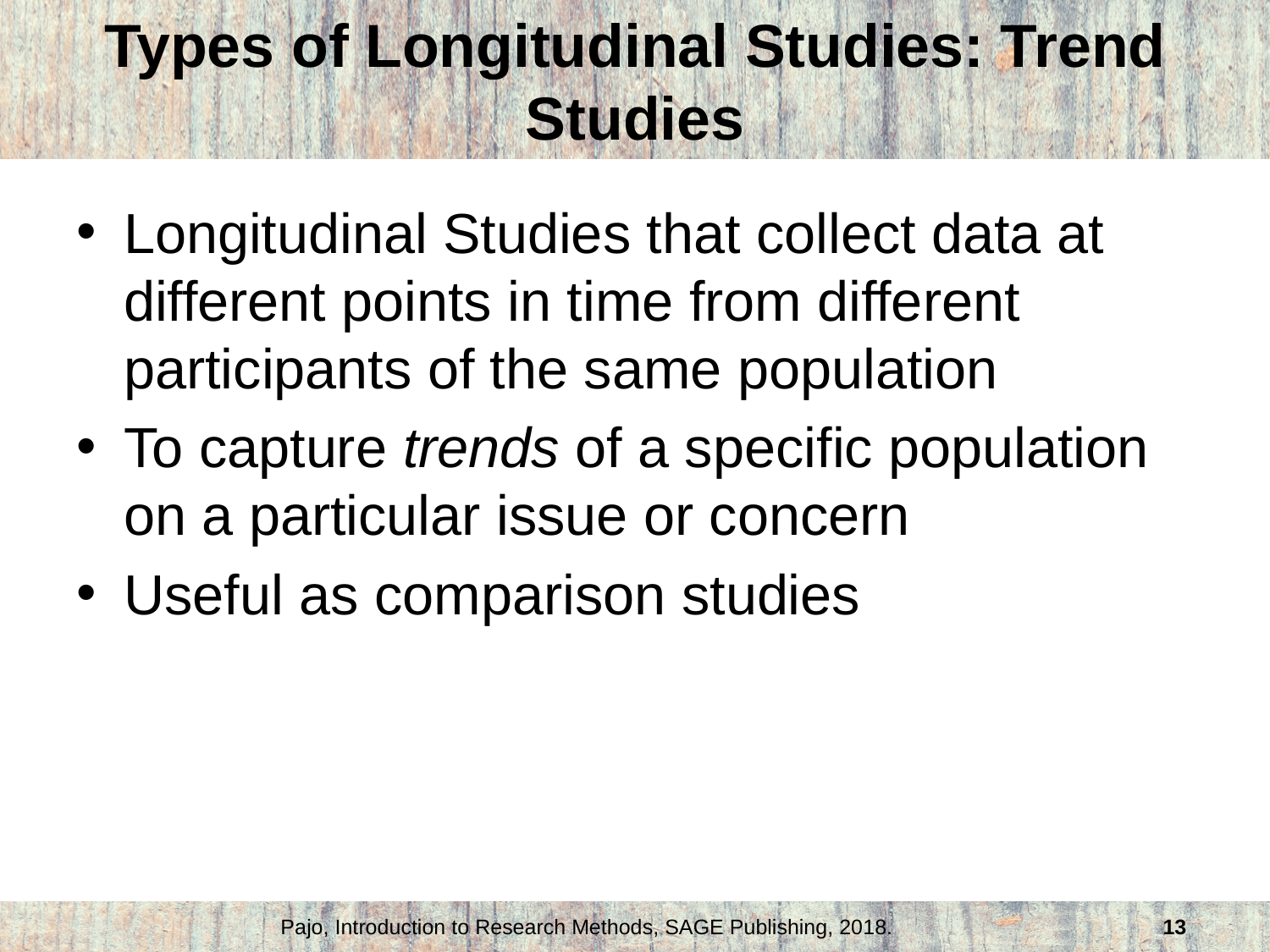

# Types of Longitudinal Studies: Trend Studies
Longitudinal Studies that collect data at different points in time from different participants of the same population
To capture trends of a specific population on a particular issue or concern
Useful as comparison studies
Pajo, Introduction to Research Methods, SAGE Publishing, 2018.
13